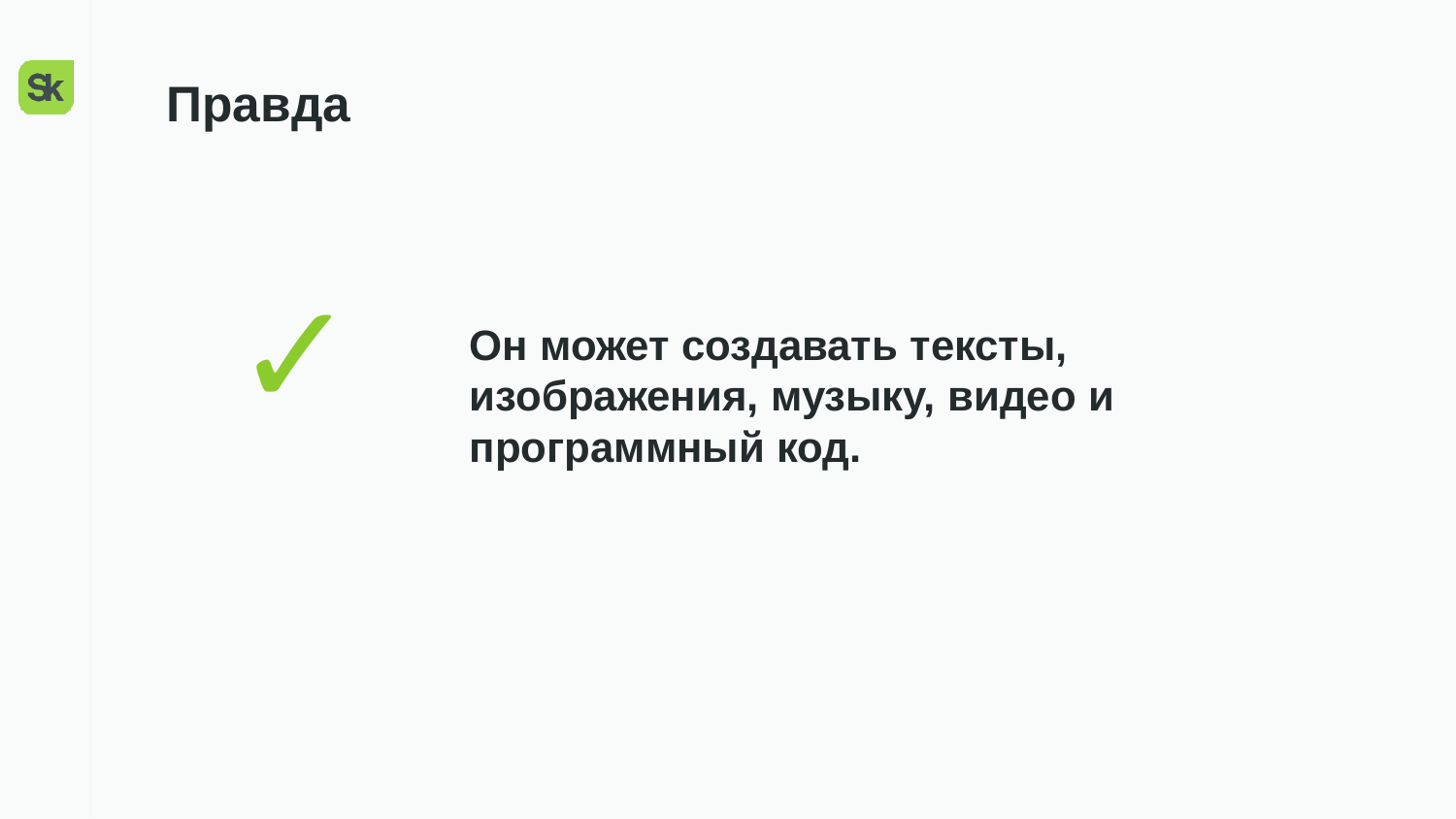

Правда
✓
Он может создавать тексты, изображения, музыку, видео и программный код.